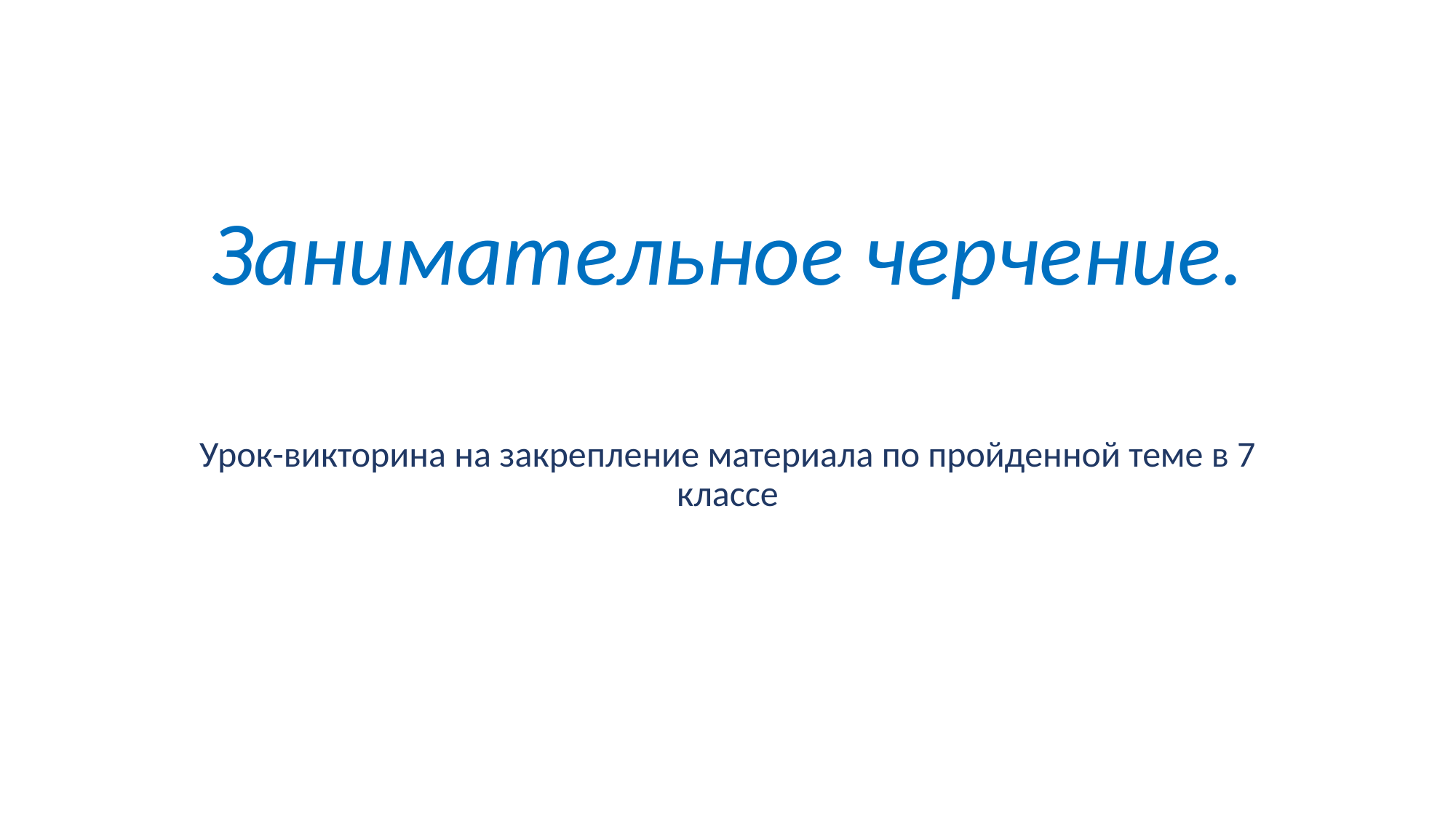

# Занимательное черчение.
Урок-викторина на закрепление материала по пройденной теме в 7 классе